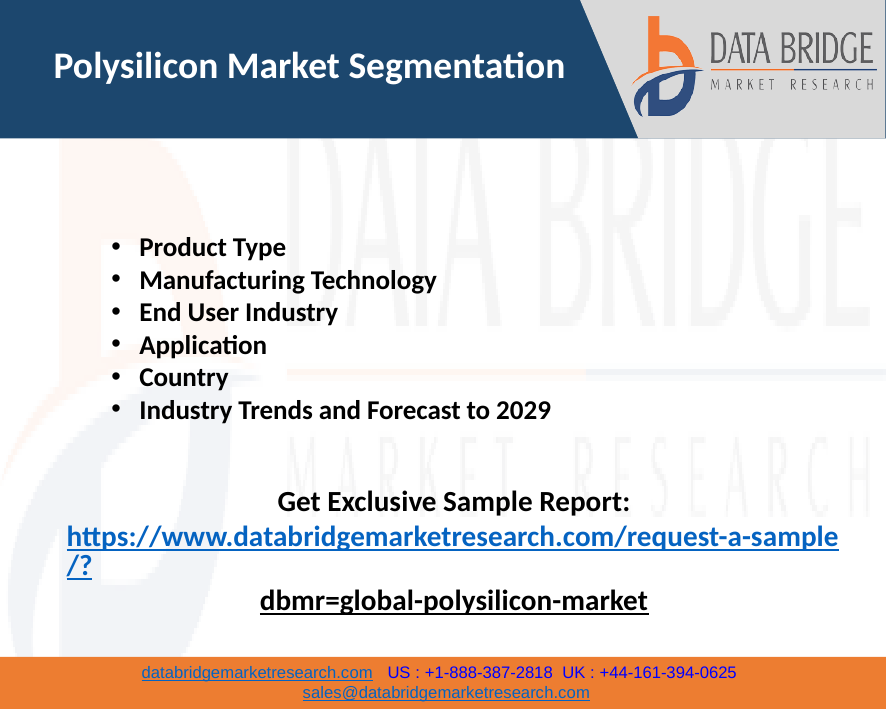

Polysilicon Market Segmentation

Product Type
Manufacturing Technology
End User Industry
Application
Country
Industry Trends and Forecast to 2029

Get Exclusive Sample Report: https://www.databridgemarketresearch.com/request-a-sample/?dbmr=global-polysilicon-market
7